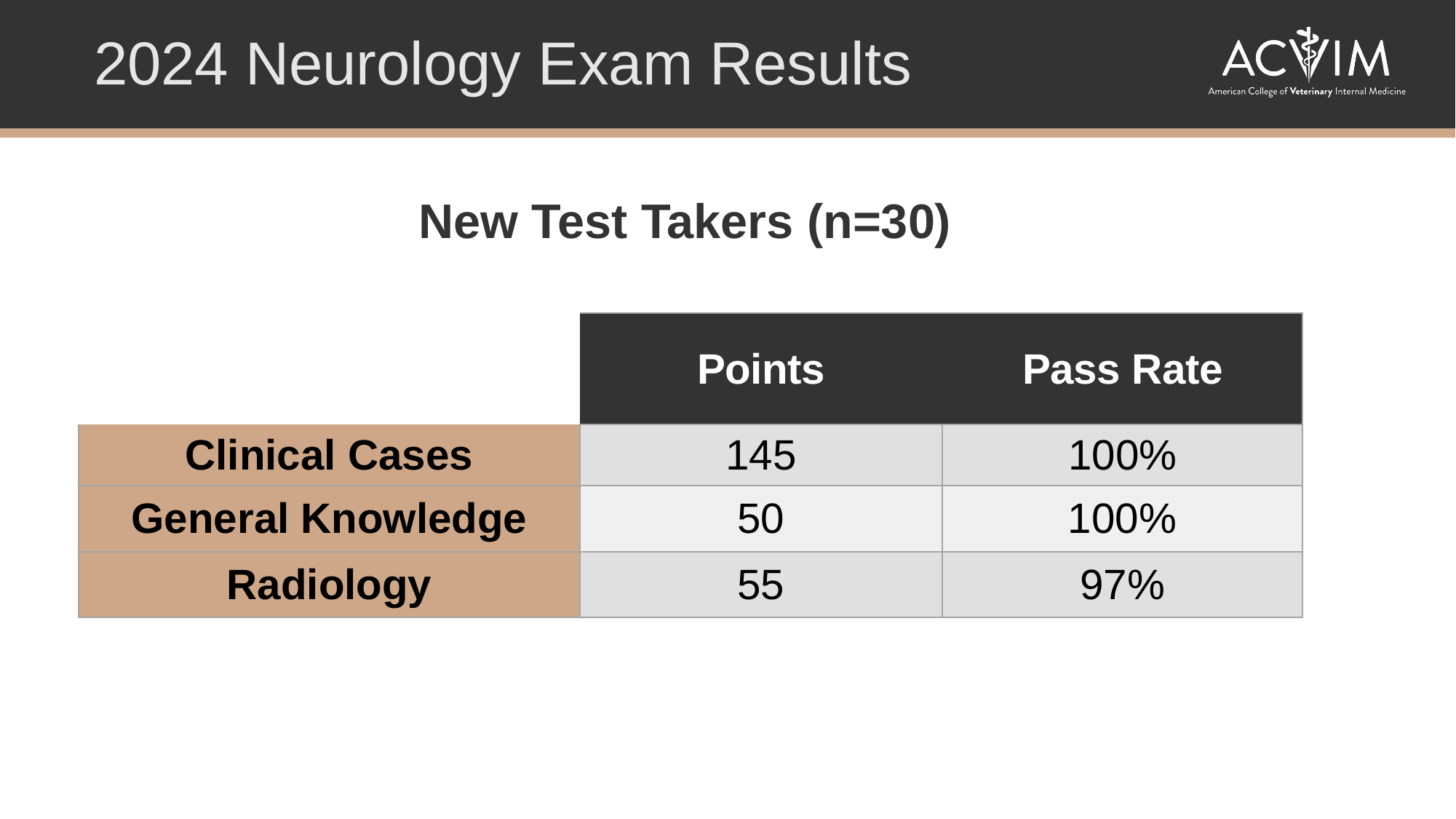

2024 Neurology Exam Results
New Test Takers (n=30)
|  | Points | Pass Rate |
| --- | --- | --- |
| Clinical Cases | 145 | 100% |
| General Knowledge | 50 | 100% |
| Radiology | 55 | 97% |